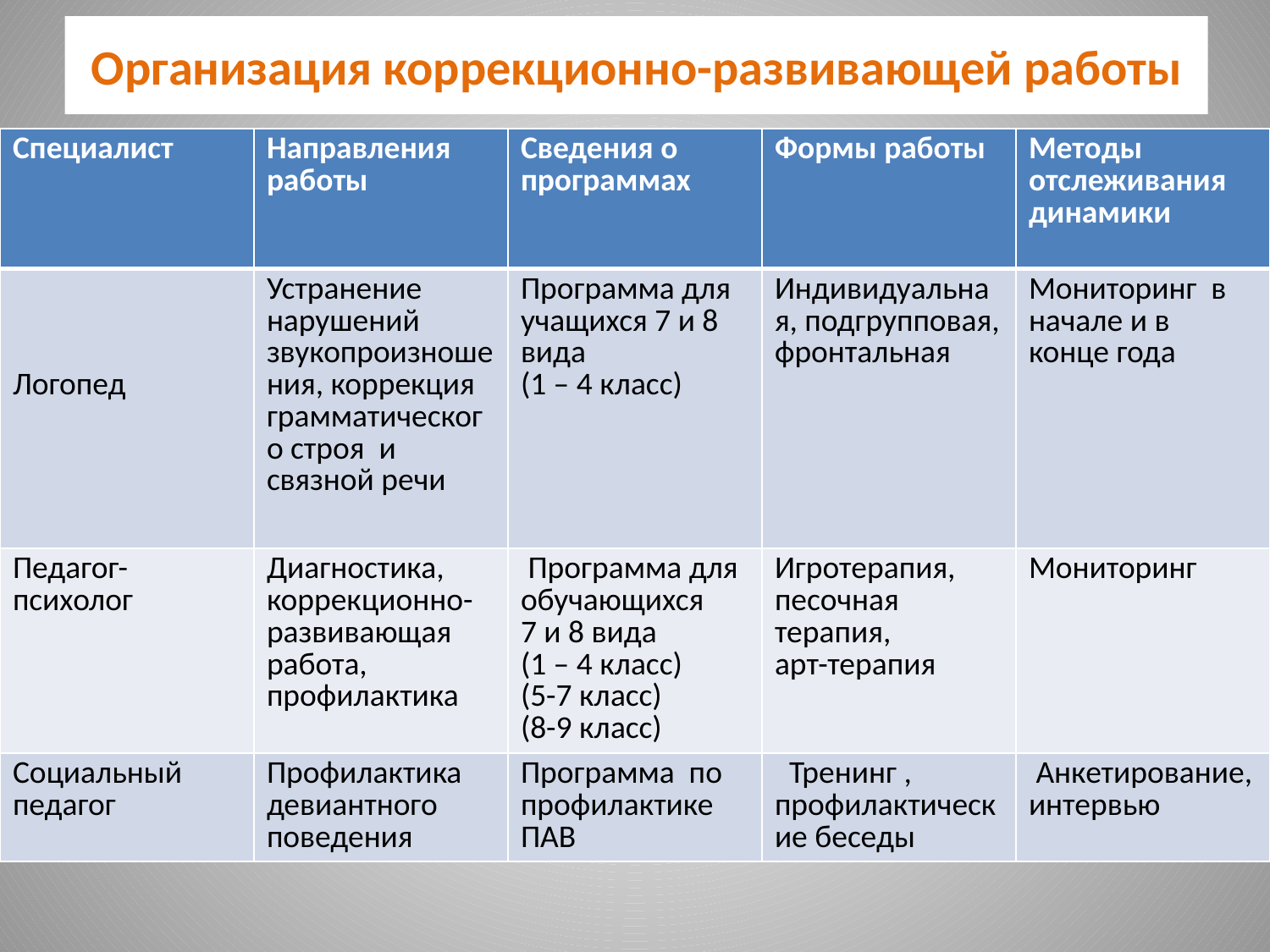

# Организация коррекционно-развивающей работы
| Специалист | Направления работы | Сведения о программах | Формы работы | Методы отслеживания динамики |
| --- | --- | --- | --- | --- |
| Логопед | Устранение нарушений звукопроизношения, коррекция грамматического строя и связной речи | Программа для учащихся 7 и 8 вида (1 – 4 класс) | Индивидуальная, подгрупповая, фронтальная | Мониторинг в начале и в конце года |
| Педагог-психолог | Диагностика, коррекционно-развивающая работа, профилактика | Программа для обучающихся 7 и 8 вида (1 – 4 класс) (5-7 класс) (8-9 класс) | Игротерапия, песочная терапия, арт-терапия | Мониторинг |
| Социальный педагог | Профилактика девиантного поведения | Программа по профилактике ПАВ | Тренинг , профилактические беседы | Анкетирование, интервью |